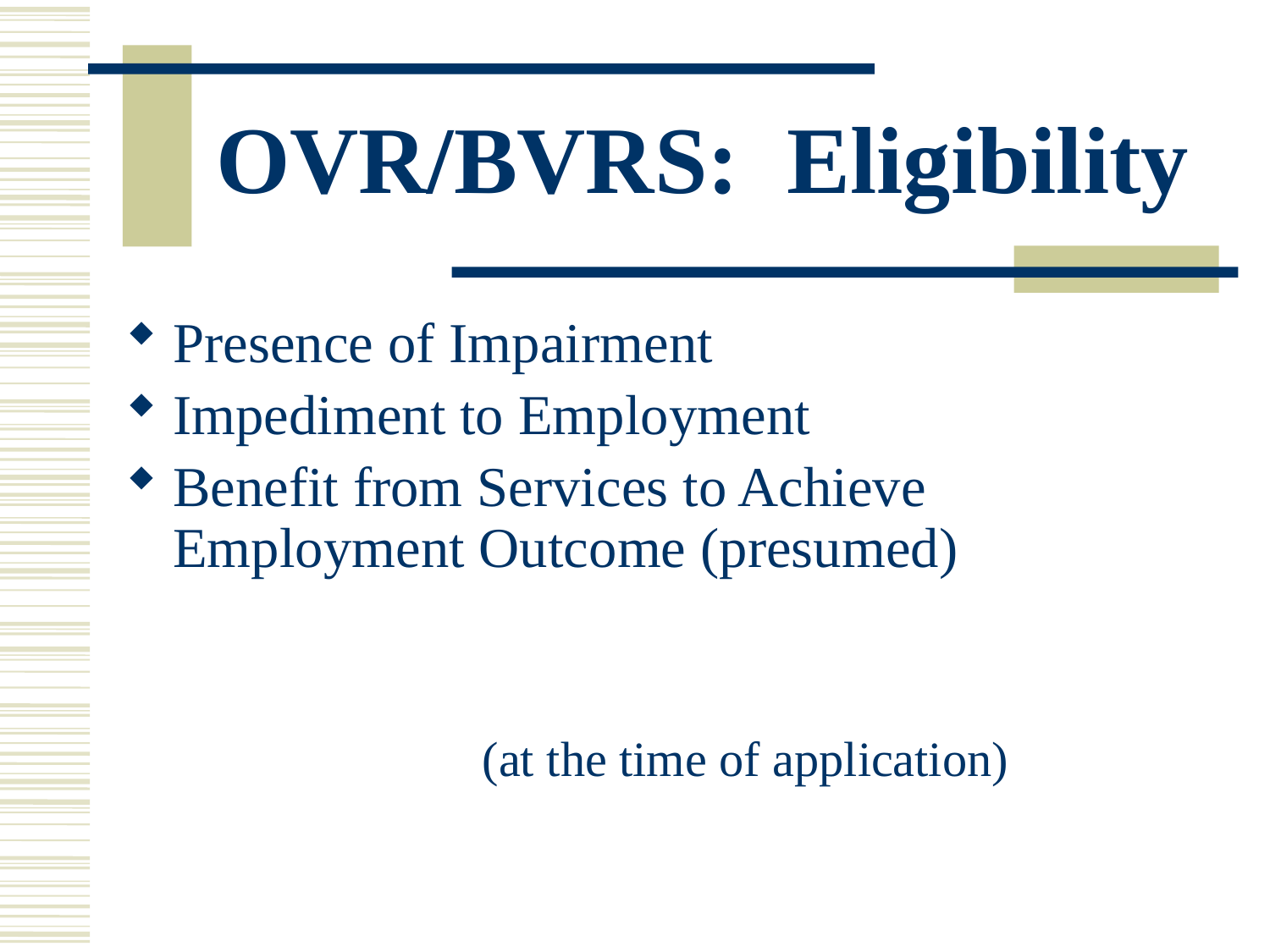

# OVR/BVRS:  Eligibility
Presence of Impairment
Impediment to Employment
Benefit from Services to Achieve Employment Outcome (presumed)

			(at the time of application)